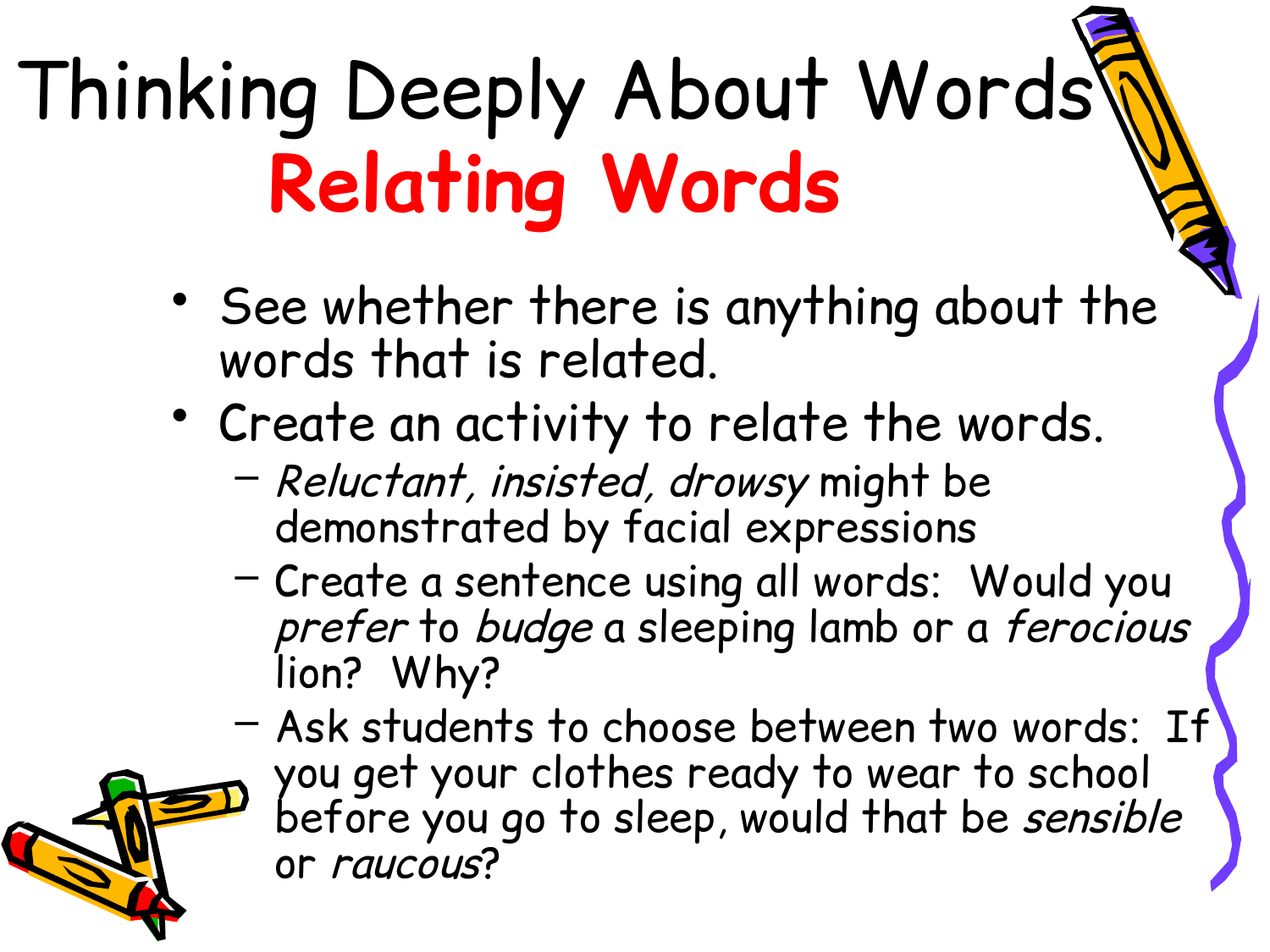

Thinking Deeply About Words
Relating Words
See whether there is anything about the words that is related.
Create an activity to relate the words.
Reluctant, insisted, drowsy might be demonstrated by facial expressions
Create a sentence using all words:  Would you prefer to budge a sleeping lamb or a ferocious lion?  Why?
Ask students to choose between two words:  If you get your clothes ready to wear to school before you go to sleep, would that be sensible or raucous?